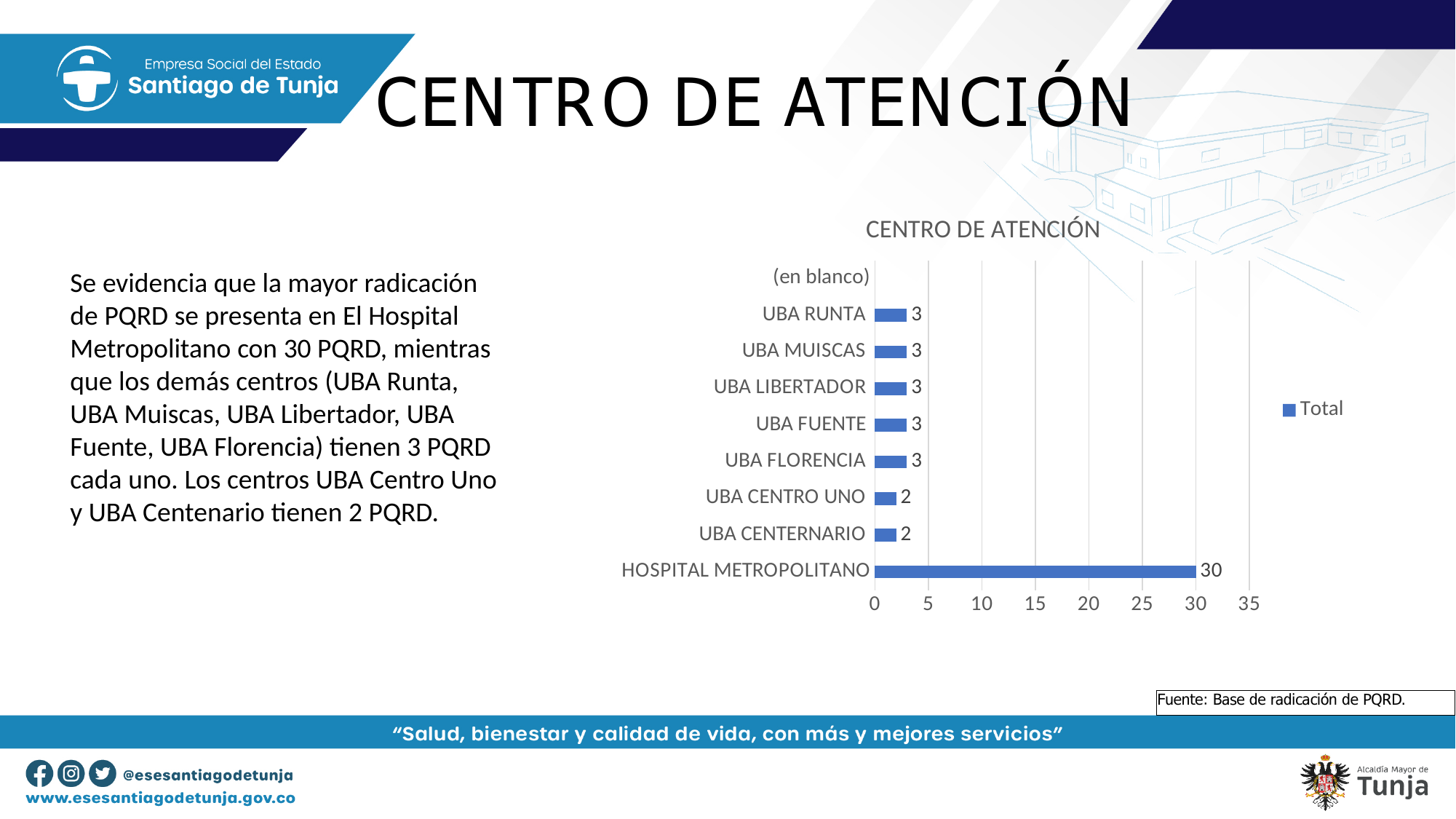

# CENTRO DE ATENCIÓN

### Chart: CENTRO DE ATENCIÓN

| Category | Total |
|---|---|
| HOSPITAL METROPOLITANO | 30.0 |
| UBA CENTERNARIO  | 2.0 |
| UBA CENTRO UNO  | 2.0 |
| UBA FLORENCIA  | 3.0 |
| UBA FUENTE  | 3.0 |
| UBA LIBERTADOR  | 3.0 |
| UBA MUISCAS  | 3.0 |
| UBA RUNTA  | 3.0 |
| (en blanco) | None |
Se evidencia que la mayor radicación de PQRD se presenta en El Hospital Metropolitano con 30 PQRD, mientras que los demás centros (UBA Runta, UBA Muiscas, UBA Libertador, UBA Fuente, UBA Florencia) tienen 3 PQRD cada uno. Los centros UBA Centro Uno y UBA Centenario tienen 2 PQRD.
| Fuente: Base de radicación de PQRD. |
| --- |